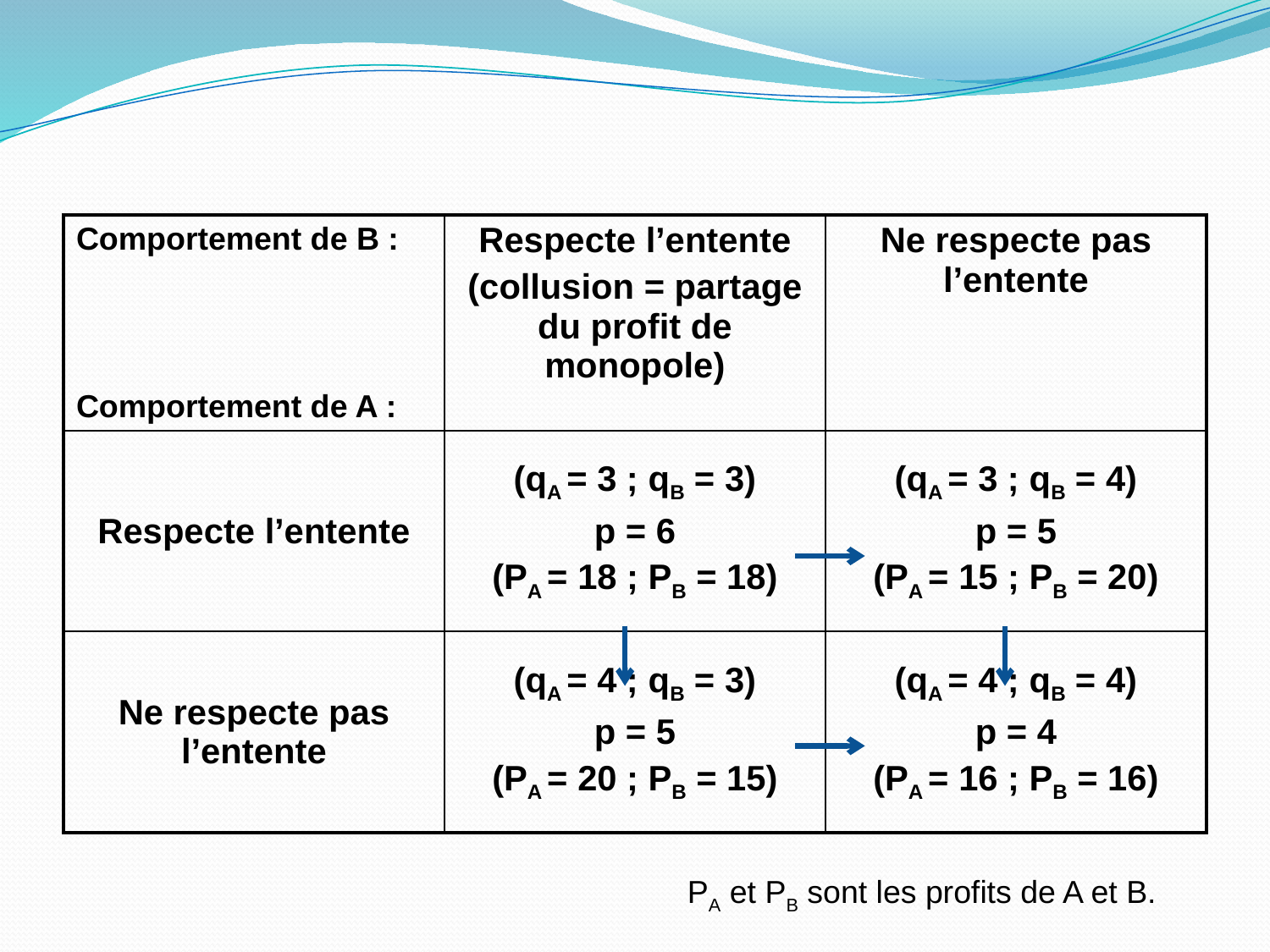

| Comportement de B : Comportement de A : | Respecte l’entente (collusion = partage du profit de monopole) | Ne respecte pas l’entente |
| --- | --- | --- |
| Respecte l’entente | (qA = 3 ; qB = 3) p = 6 (PA = 18 ; PB = 18) | (qA = 3 ; qB = 4) p = 5 (PA = 15 ; PB = 20) |
| Ne respecte pas l’entente | (qA = 4 ; qB = 3) p = 5 (PA = 20 ; PB = 15) | (qA = 4 ; qB = 4) p = 4 (PA = 16 ; PB = 16) |
PA et PB sont les profits de A et B.